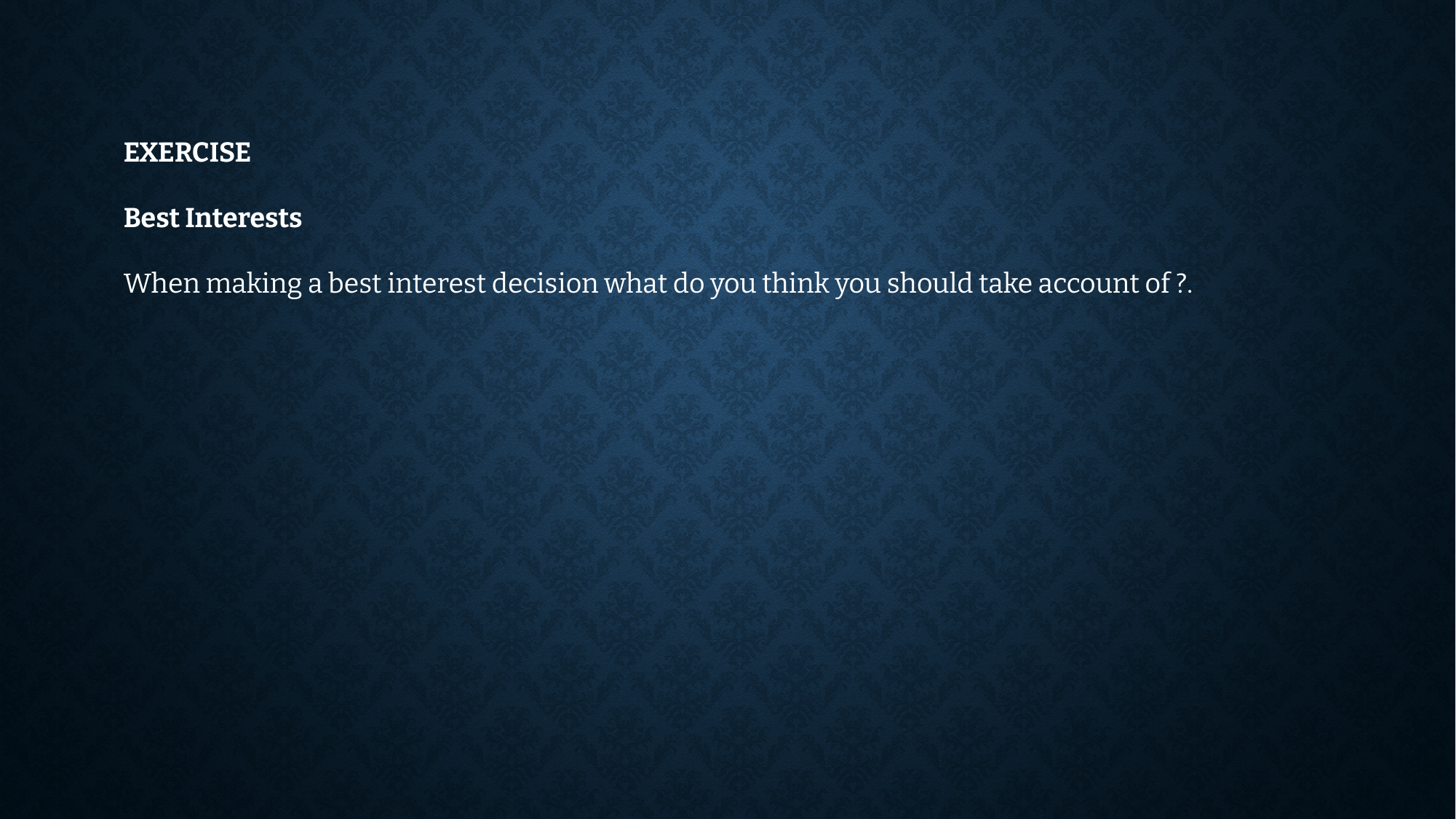

EXERCISE

Best Interests

When making a best interest decision what do you think you should take account of ?.